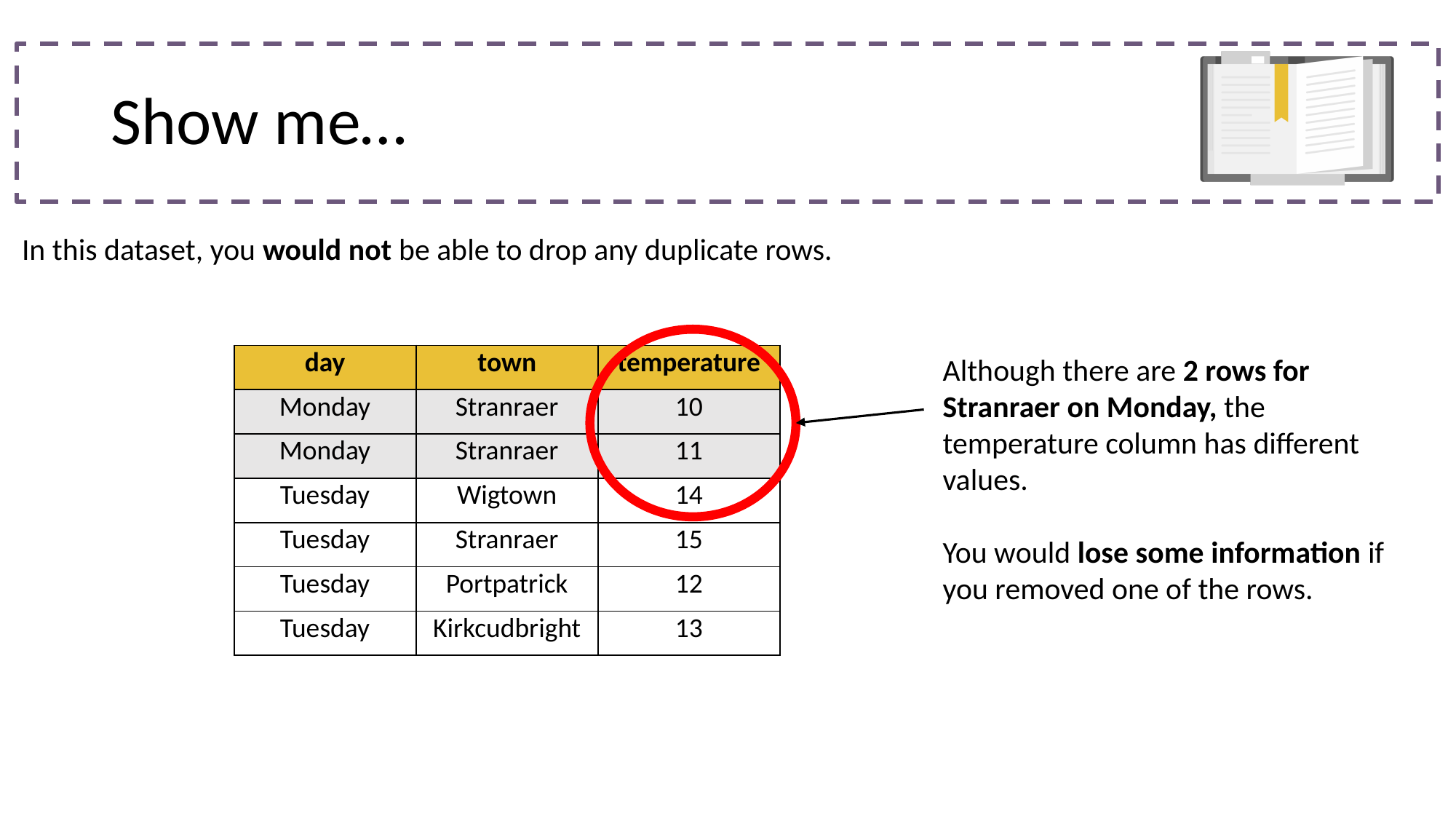

# Show me…
In this dataset, you would not be able to drop any duplicate rows.

| day | town | temperature |
| --- | --- | --- |
| Monday | Stranraer | 10 |
| Monday | Stranraer | 11 |
| Tuesday | Wigtown | 14 |
| Tuesday | Stranraer | 15 |
| Tuesday | Portpatrick | 12 |
| Tuesday | Kirkcudbright | 13 |
Although there are 2 rows for Stranraer on Monday, the temperature column has different values.

You would lose some information if you removed one of the rows.